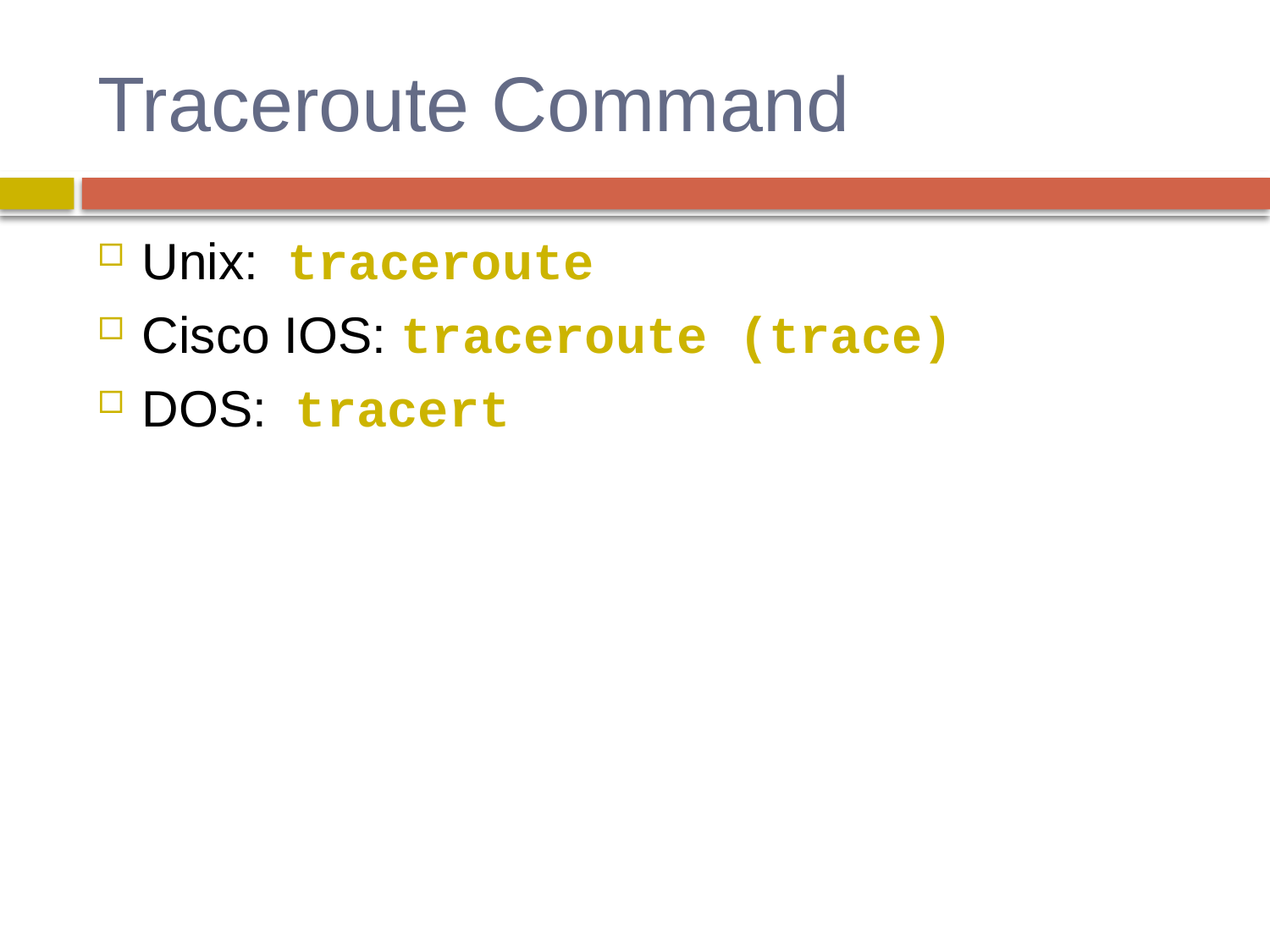

# Traceroute Command
Unix:  traceroute
Cisco IOS: traceroute (trace)
DOS:  tracert